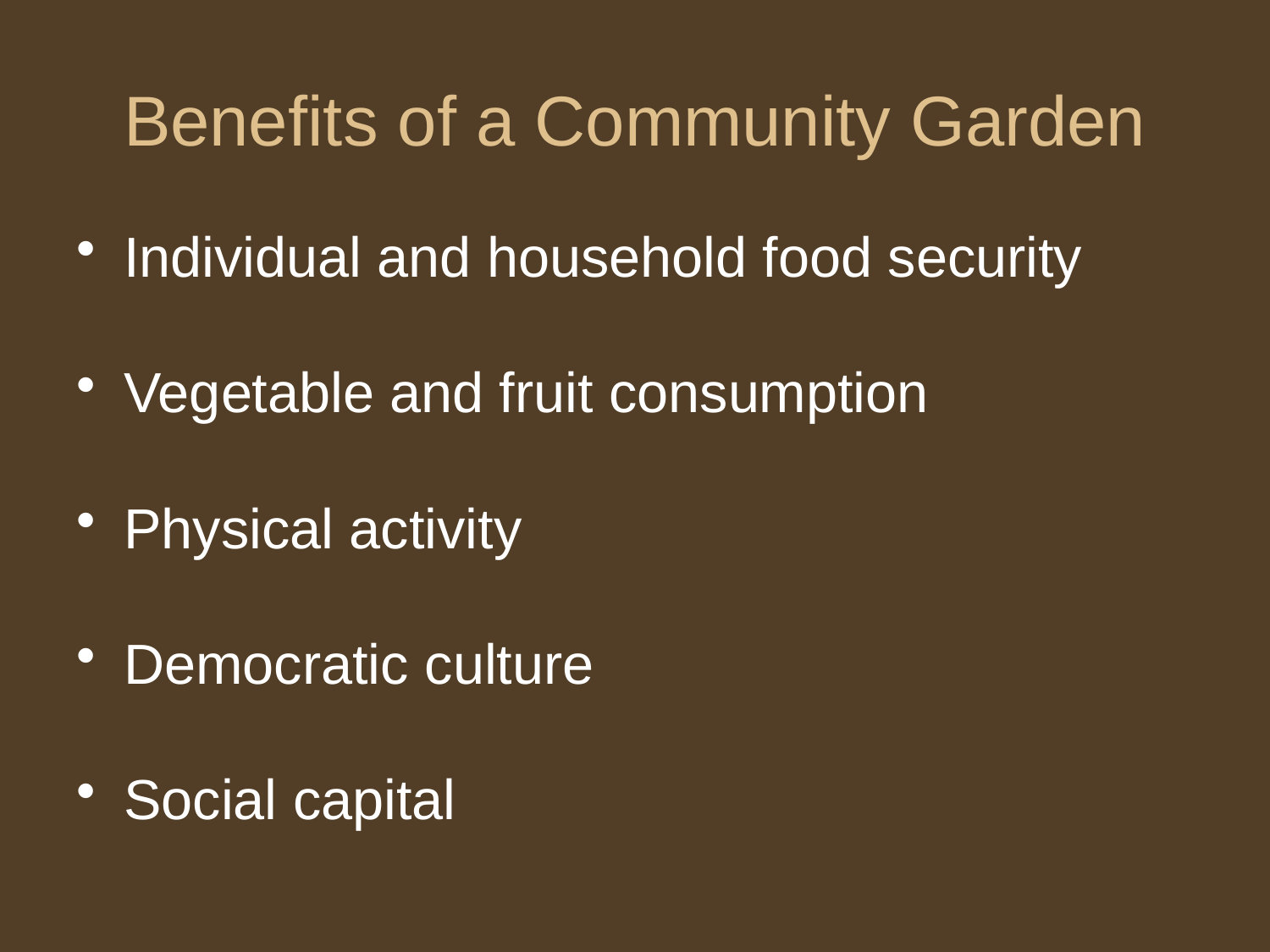

# Benefits of a Community Garden
Individual and household food security
Vegetable and fruit consumption
Physical activity
Democratic culture
Social capital